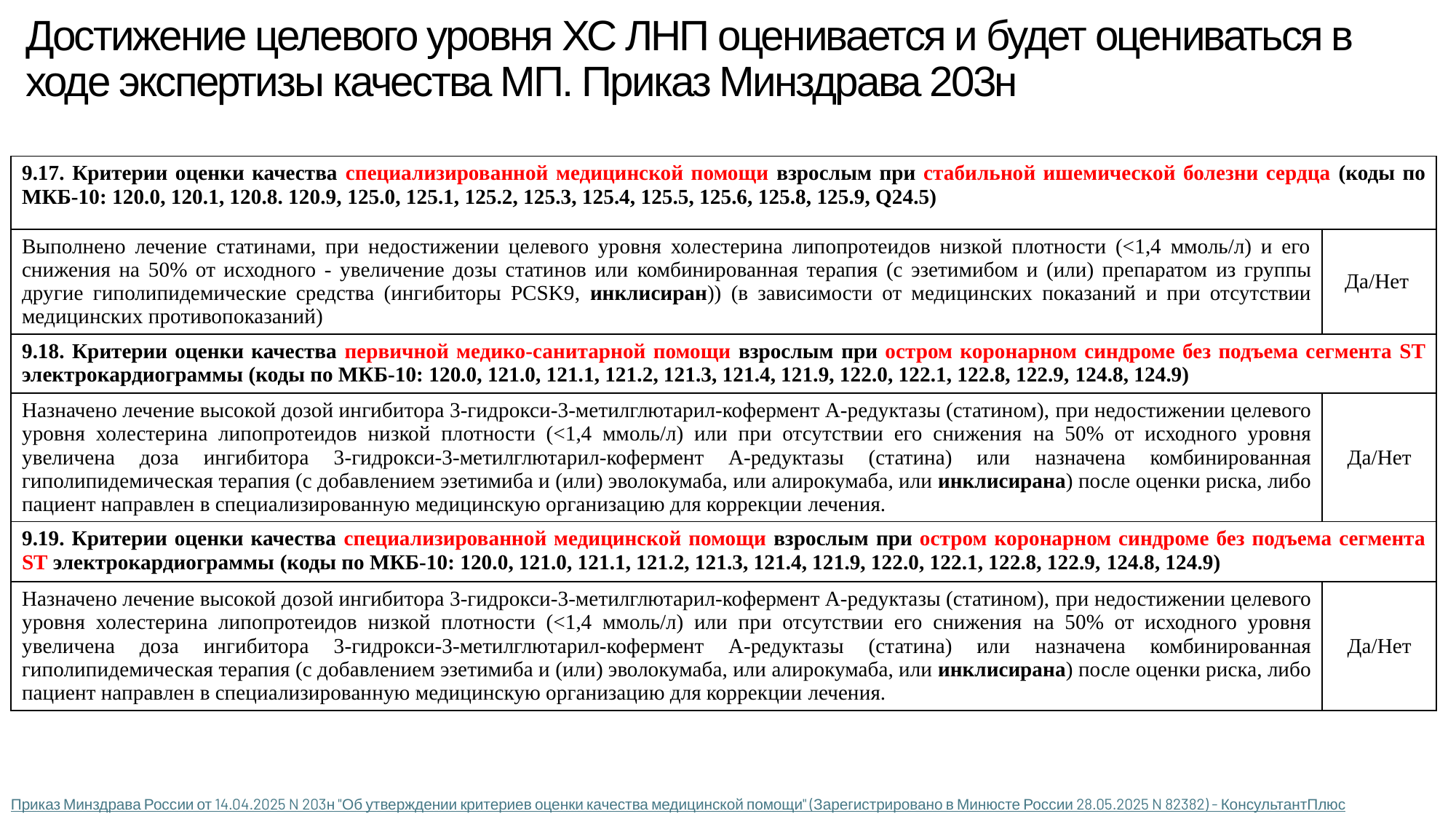

# Достижение целевого уровня ХС ЛНП оценивается и будет оцениваться в ходе экспертизы качества МП. Приказ Минздрава 203н
| 9.17. Критерии оценки качества специализированной медицинской помощи взрослым при стабильной ишемической болезни сердца (коды по МКБ-10: 120.0, 120.1, 120.8. 120.9, 125.0, 125.1, 125.2, 125.3, 125.4, 125.5, 125.6, 125.8, 125.9, Q24.5) |  |
| --- | --- |
| Выполнено лечение статинами, при недостижении целевого уровня холестерина липопротеидов низкой плотности (<1,4 ммоль/л) и его снижения на 50% от исходного - увеличение дозы статинов или комбинированная терапия (с эзетимибом и (или) препаратом из группы другие гиполипидемические средства (ингибиторы PCSK9, инклисиран)) (в зависимости от медицинских показаний и при отсутствии медицинских противопоказаний) | Да/Нет |
| 9.18. Критерии оценки качества первичной медико-санитарной помощи взрослым при остром коронарном синдроме без подъема сегмента ST электрокардиограммы (коды по МКБ-10: 120.0, 121.0, 121.1, 121.2, 121.3, 121.4, 121.9, 122.0, 122.1, 122.8, 122.9, 124.8, 124.9) |  |
| Назначено лечение высокой дозой ингибитора 3-гидрокси-3-метилглютарил-кофермент А-редуктазы (статином), при недостижении целевого уровня холестерина липопротеидов низкой плотности (<1,4 ммоль/л) или при отсутствии его снижения на 50% от исходного уровня увеличена доза ингибитора 3-гидрокси-3-метилглютарил-кофермент А-редуктазы (статина) или назначена комбинированная гиполипидемическая терапия (с добавлением эзетимиба и (или) эволокумаба, или алирокумаба, или инклисирана) после оценки риска, либо пациент направлен в специализированную медицинскую организацию для коррекции лечения. | Да/Нет |
| 9.19. Критерии оценки качества специализированной медицинской помощи взрослым при остром коронарном синдроме без подъема сегмента ST электрокардиограммы (коды по МКБ-10: 120.0, 121.0, 121.1, 121.2, 121.3, 121.4, 121.9, 122.0, 122.1, 122.8, 122.9, 124.8, 124.9) |  |
| Назначено лечение высокой дозой ингибитора 3-гидрокси-3-метилглютарил-кофермент А-редуктазы (статином), при недостижении целевого уровня холестерина липопротеидов низкой плотности (<1,4 ммоль/л) или при отсутствии его снижения на 50% от исходного уровня увеличена доза ингибитора 3-гидрокси-3-метилглютарил-кофермент А-редуктазы (статина) или назначена комбинированная гиполипидемическая терапия (с добавлением эзетимиба и (или) эволокумаба, или алирокумаба, или инклисирана) после оценки риска, либо пациент направлен в специализированную медицинскую организацию для коррекции лечения. | Да/Нет |
Приказ Минздрава России от 14.04.2025 N 203н "Об утверждении критериев оценки качества медицинской помощи" (Зарегистрировано в Минюсте России 28.05.2025 N 82382) - КонсультантПлюс